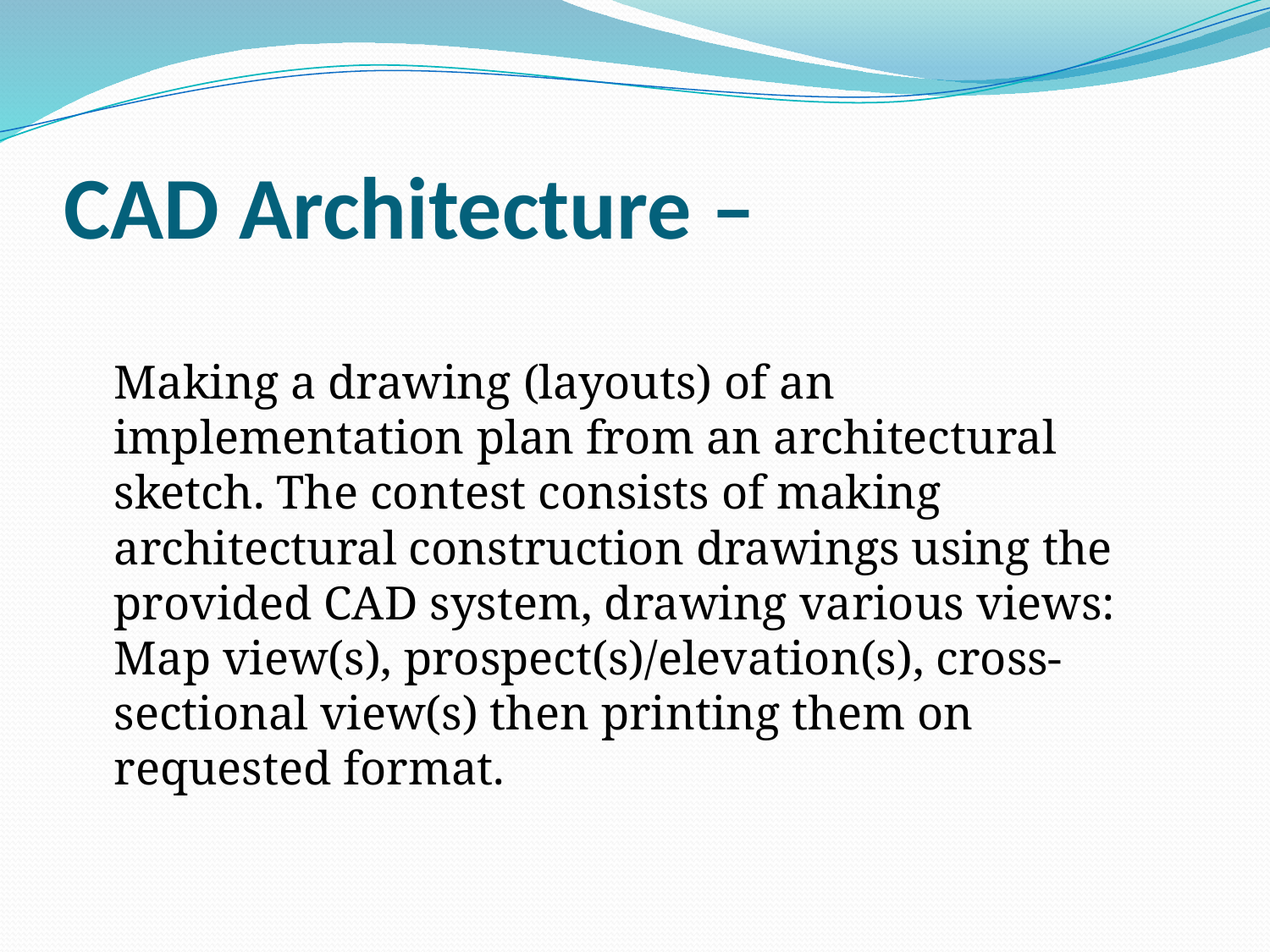

# CAD Architecture –
	Making a drawing (layouts) of an implementation plan from an architectural sketch. The contest consists of making architectural construction drawings using the provided CAD system, drawing various views: Map view(s), prospect(s)/elevation(s), cross-sectional view(s) then printing them on requested format.